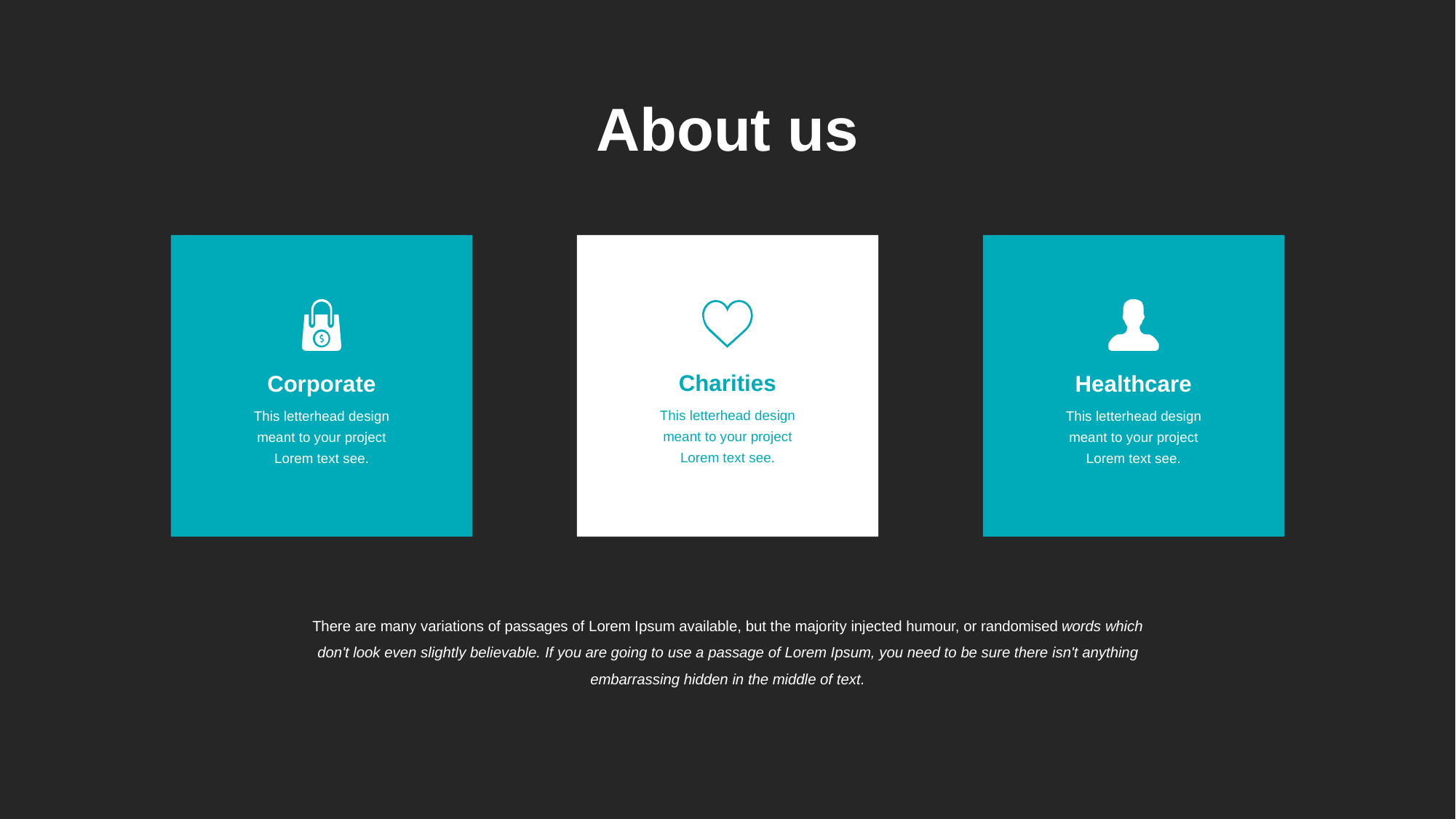

About us

Healthcare
This letterhead design meant to your project Lorem text see.

Charities
This letterhead design meant to your project Lorem text see.
Corporate
This letterhead design meant to your project Lorem text see.
There are many variations of passages of Lorem Ipsum available, but the majority injected humour, or randomised words which don't look even slightly believable. If you are going to use a passage of Lorem Ipsum, you need to be sure there isn't anything embarrassing hidden in the middle of text.